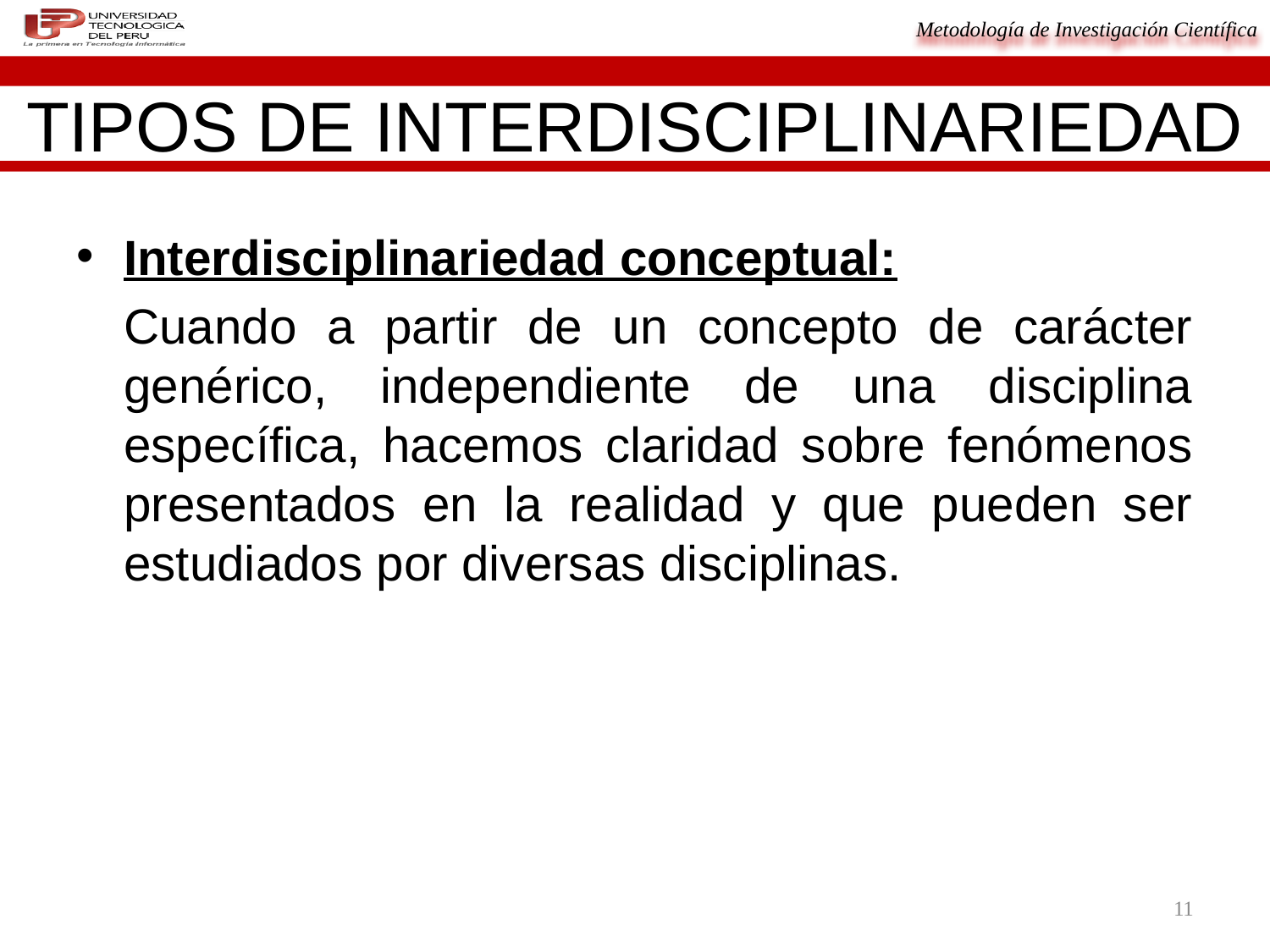

# TIPOS DE INTERDISCIPLINARIEDAD
Interdisciplinariedad conceptual:
	Cuando a partir de un concepto de carácter genérico, independiente de una disciplina específica, hacemos claridad sobre fenómenos presentados en la realidad y que pueden ser estudiados por diversas disciplinas.
11